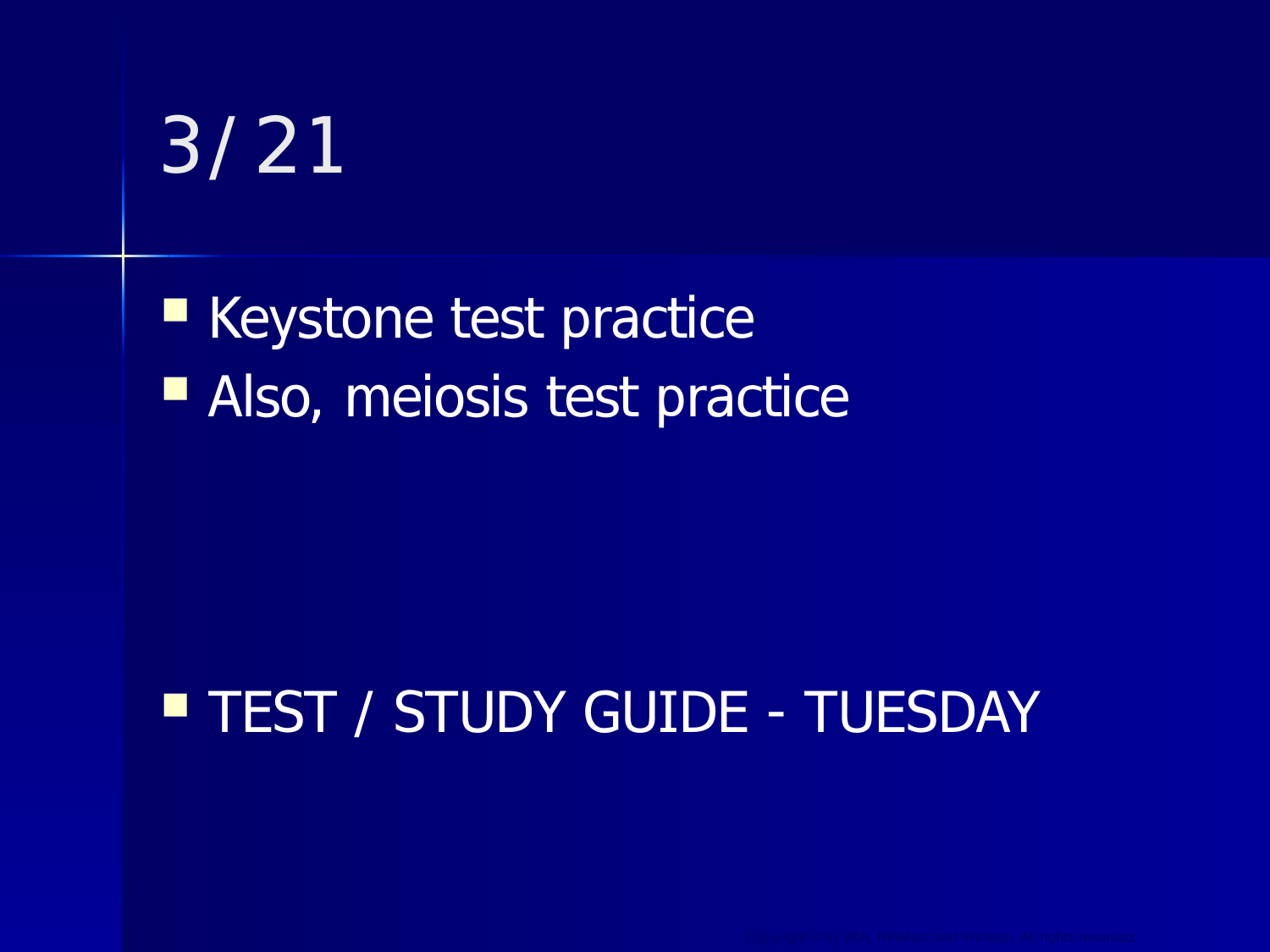

# 3/21
Keystone test practice
Also, meiosis test practice

TEST / STUDY GUIDE - TUESDAY